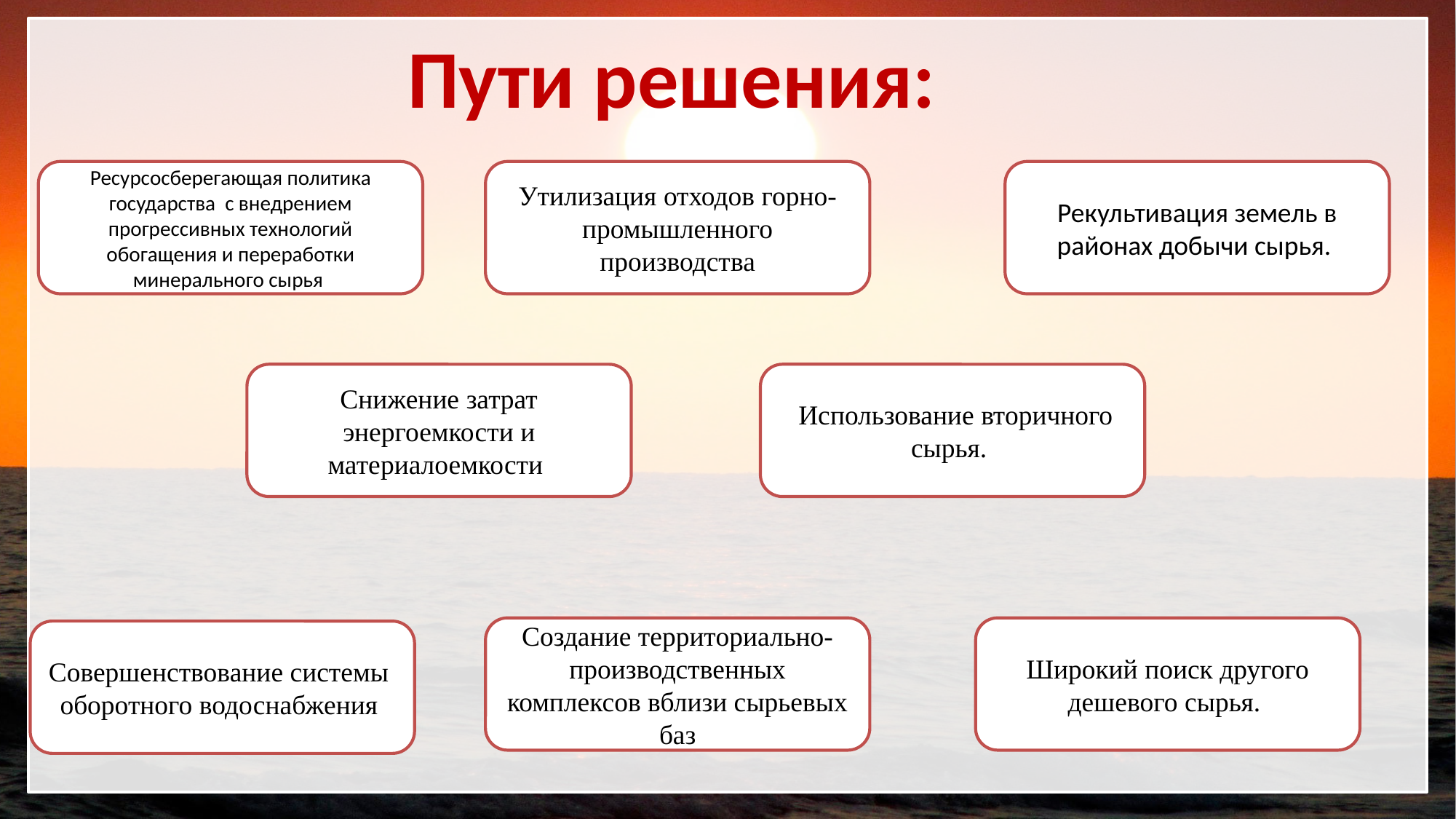

Пути решения:
Рекультивация земель в районах добычи сырья.
Ресурсосберегающая политика государства  с внедрением прогрессивных технологий обогащения и переработки минерального сырья
Утилизация отходов горно-промышленного производства
 Использование вторичного сырья.
Снижение затрат энергоемкости и материалоемкости
Широкий поиск другого дешевого сырья.
Создание территориально-производственных комплексов вблизи сырьевых баз
Совершенствование системы  оборотного водоснабжения